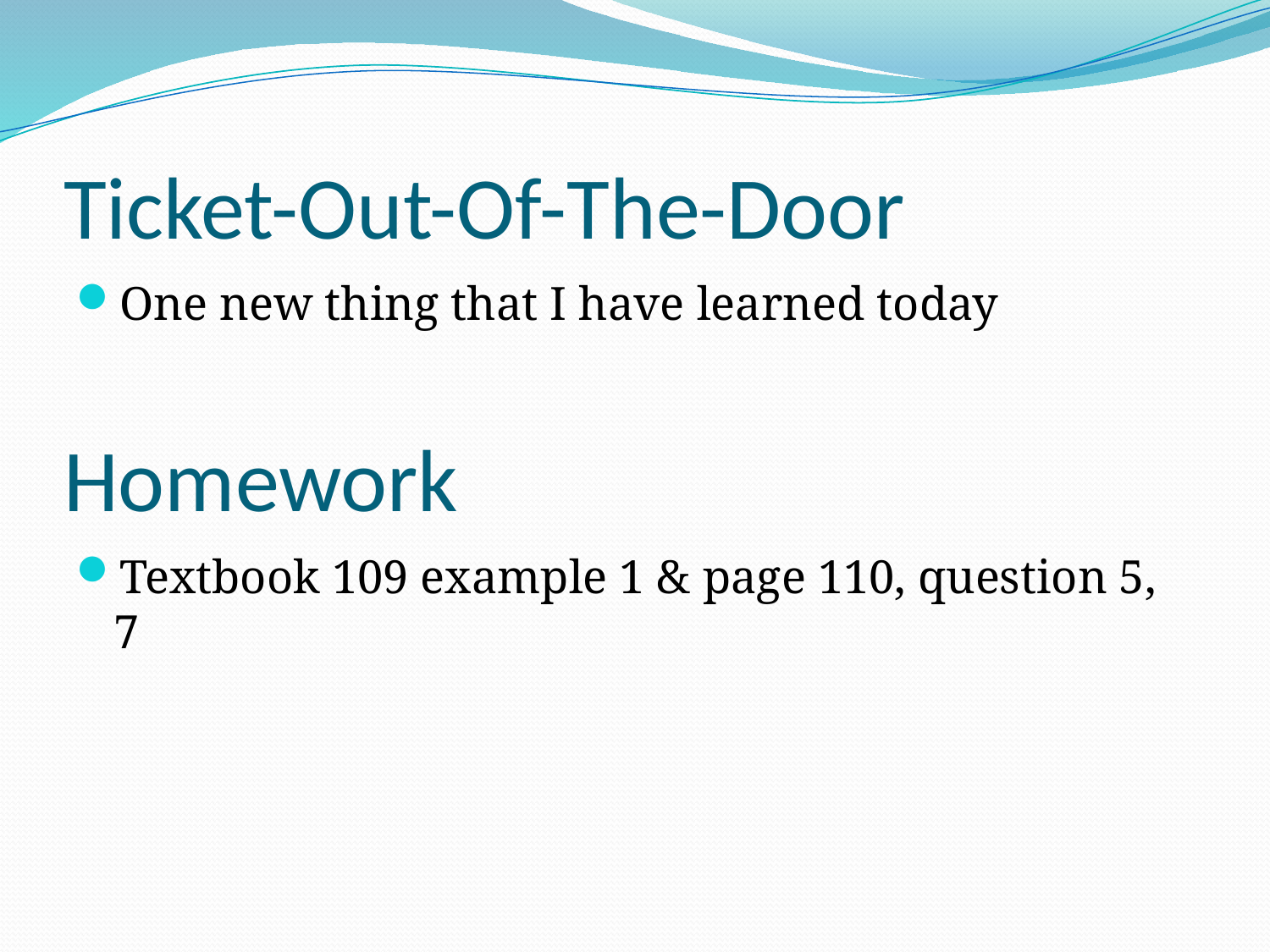

# Ticket-Out-Of-The-Door
One new thing that I have learned today
Homework
Textbook 109 example 1 & page 110, question 5, 7